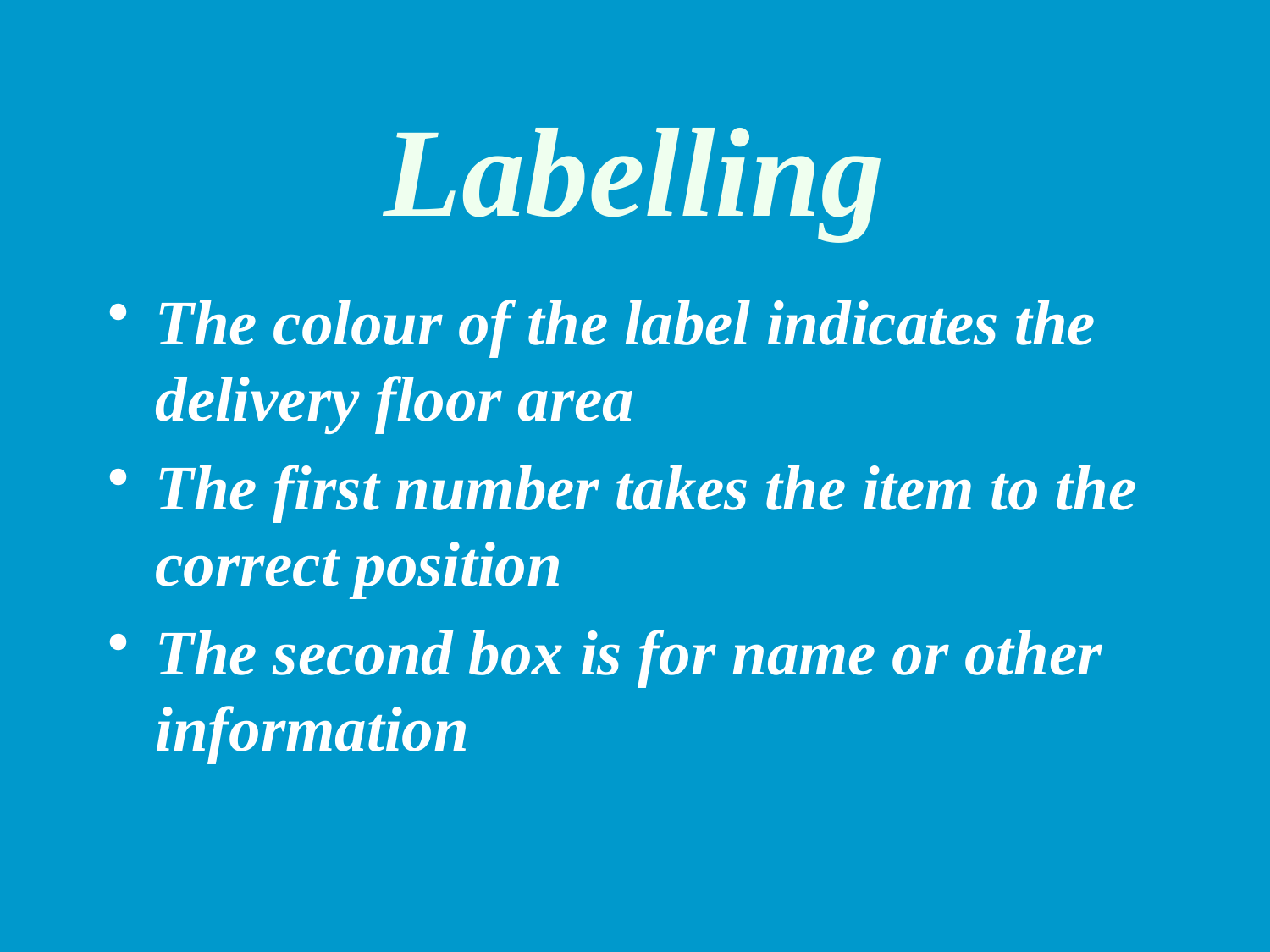

# Labelling
The colour of the label indicates the delivery floor area
The first number takes the item to the correct position
The second box is for name or other information